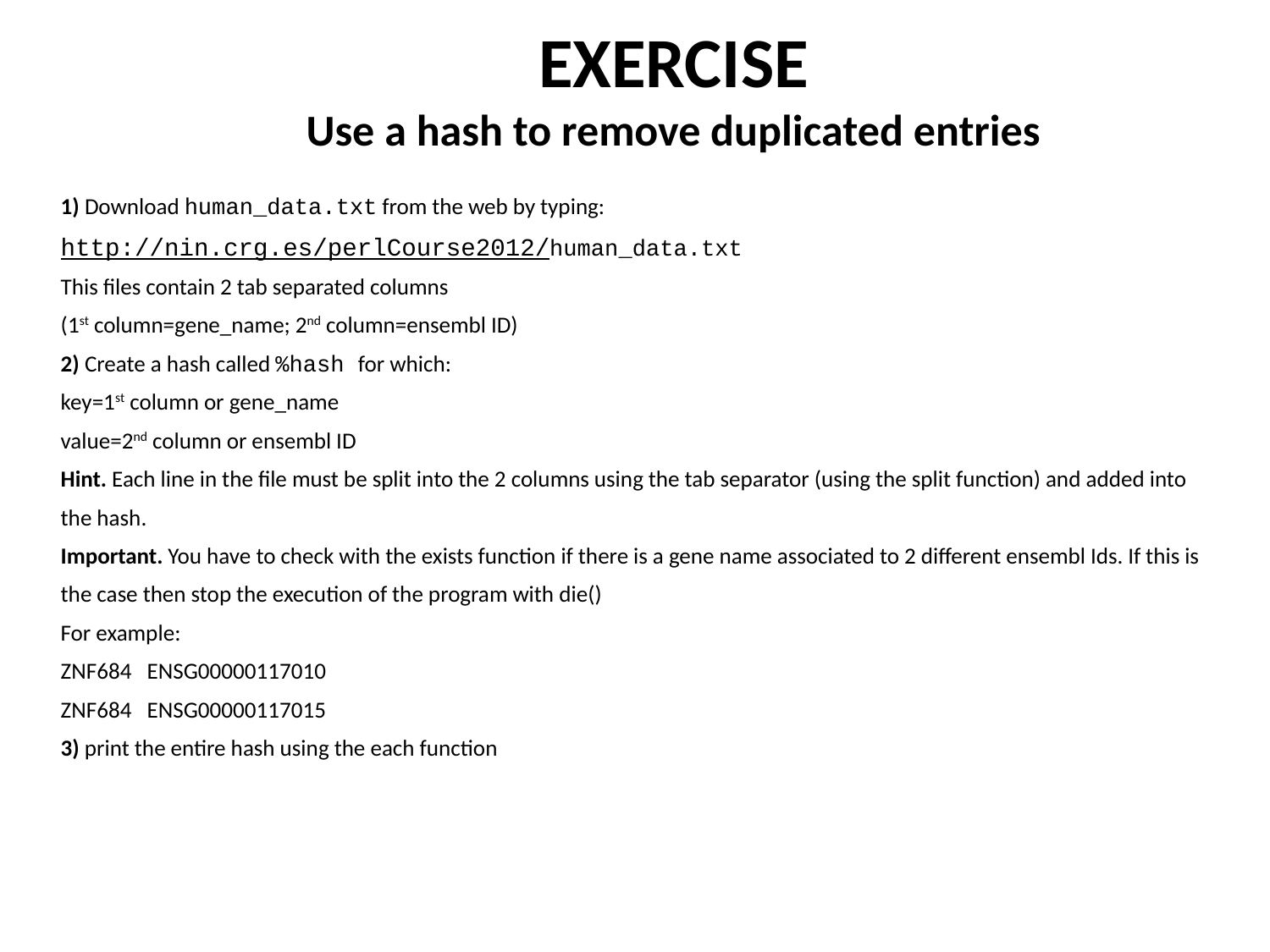

EXERCISE
Use a hash to remove duplicated entries
1) Download human_data.txt from the web by typing:
http://nin.crg.es/perlCourse2012/human_data.txt
This files contain 2 tab separated columns
(1st column=gene_name; 2nd column=ensembl ID)
2) Create a hash called %hash for which:
key=1st column or gene_name
value=2nd column or ensembl ID
Hint. Each line in the file must be split into the 2 columns using the tab separator (using the split function) and added into the hash.
Important. You have to check with the exists function if there is a gene name associated to 2 different ensembl Ids. If this is the case then stop the execution of the program with die()
For example:
ZNF684   ENSG00000117010
ZNF684   ENSG00000117015
3) print the entire hash using the each function